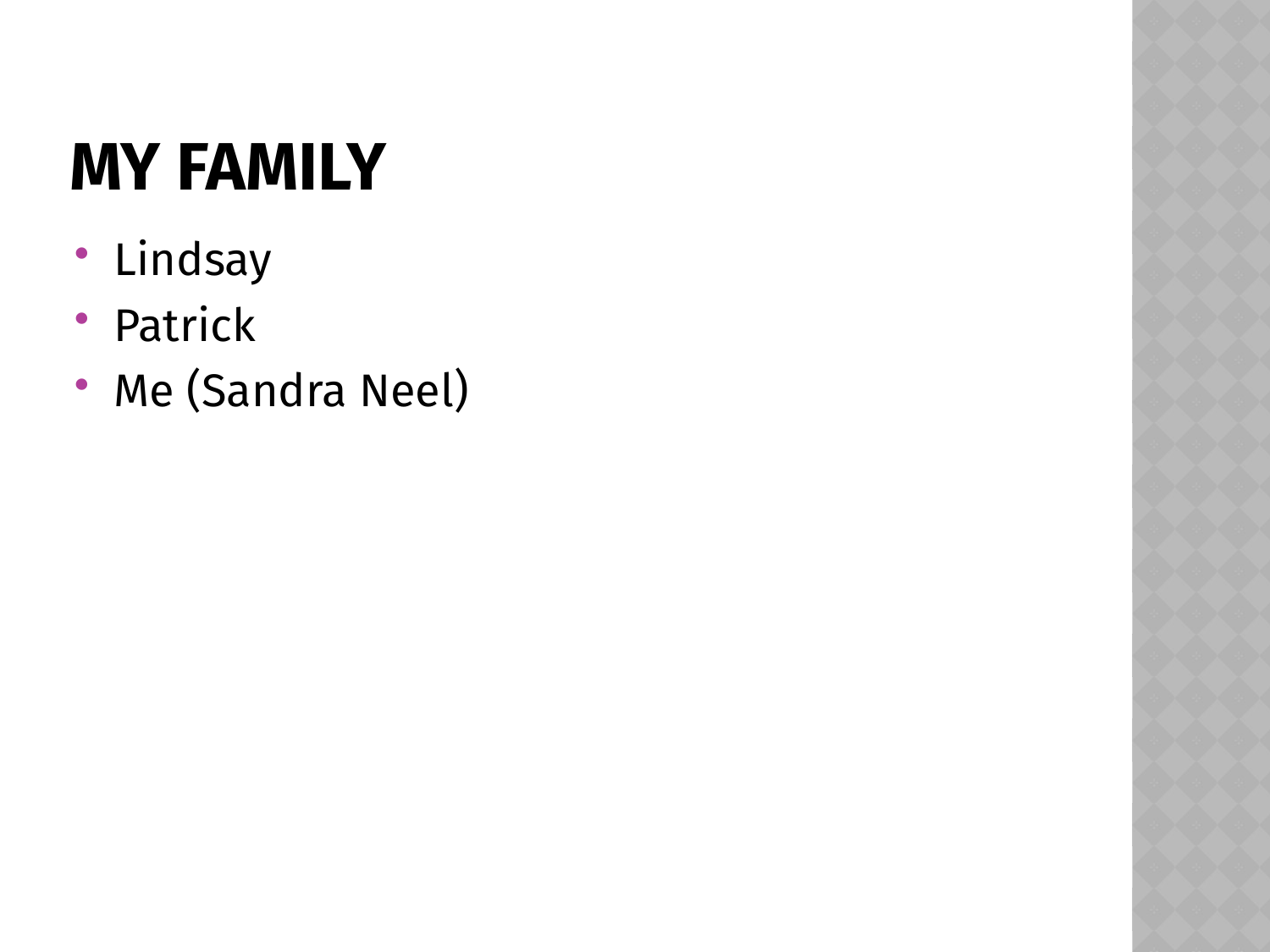

# My Family
Lindsay
Patrick
Me (Sandra Neel)